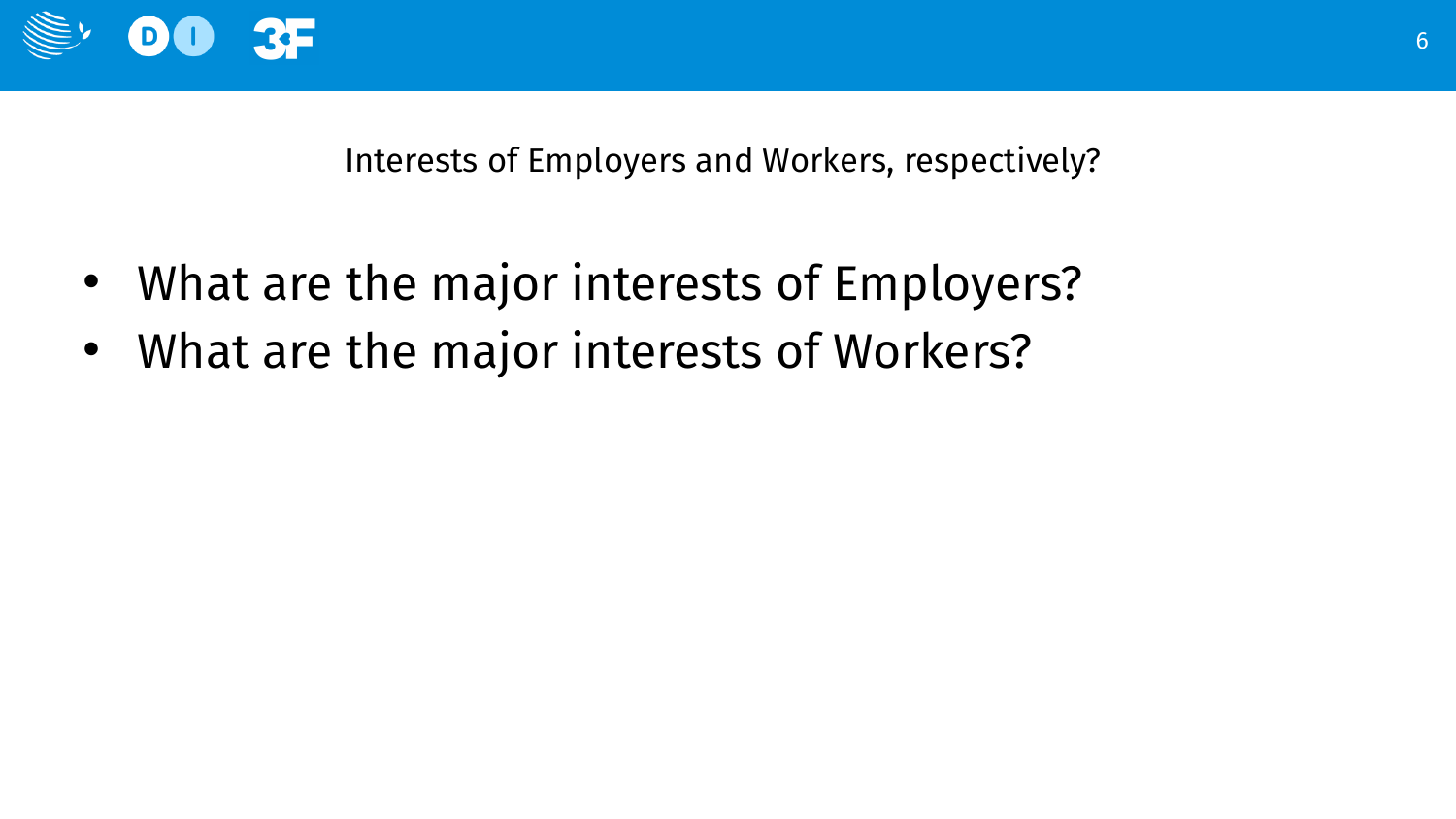

6
# Interests of Employers and Workers, respectively?
What are the major interests of Employers?
What are the major interests of Workers?